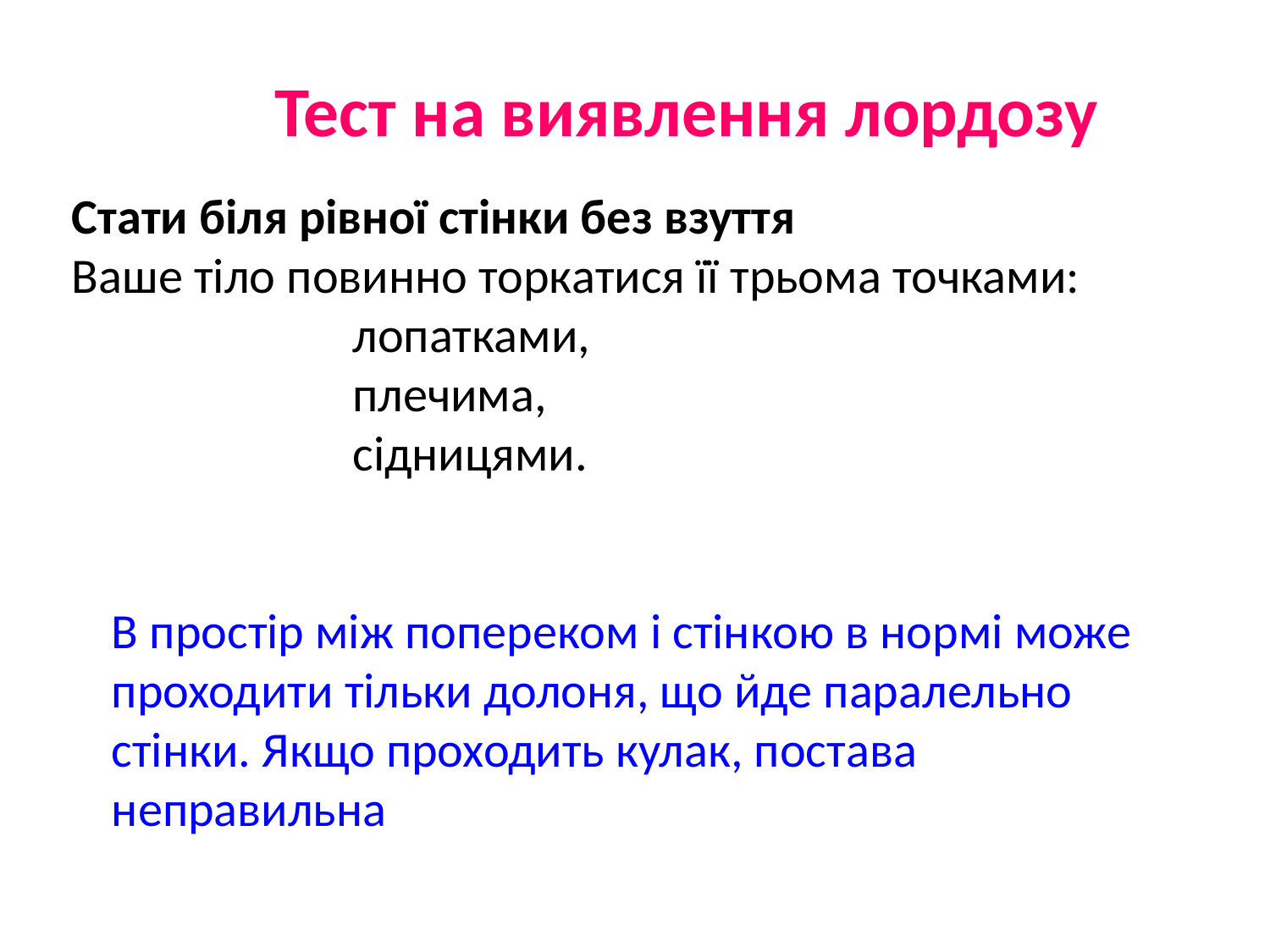

Тест на виявлення лордозу

Стати біля рівної стінки без взуття
Ваше тіло повинно торкатися її трьома точками:
                         лопатками,
                         плечима,
                         сідницями.

В простір між попереком і стінкою в нормі може проходити тільки долоня, що йде паралельно стінки. Якщо проходить кулак, постава неправильна